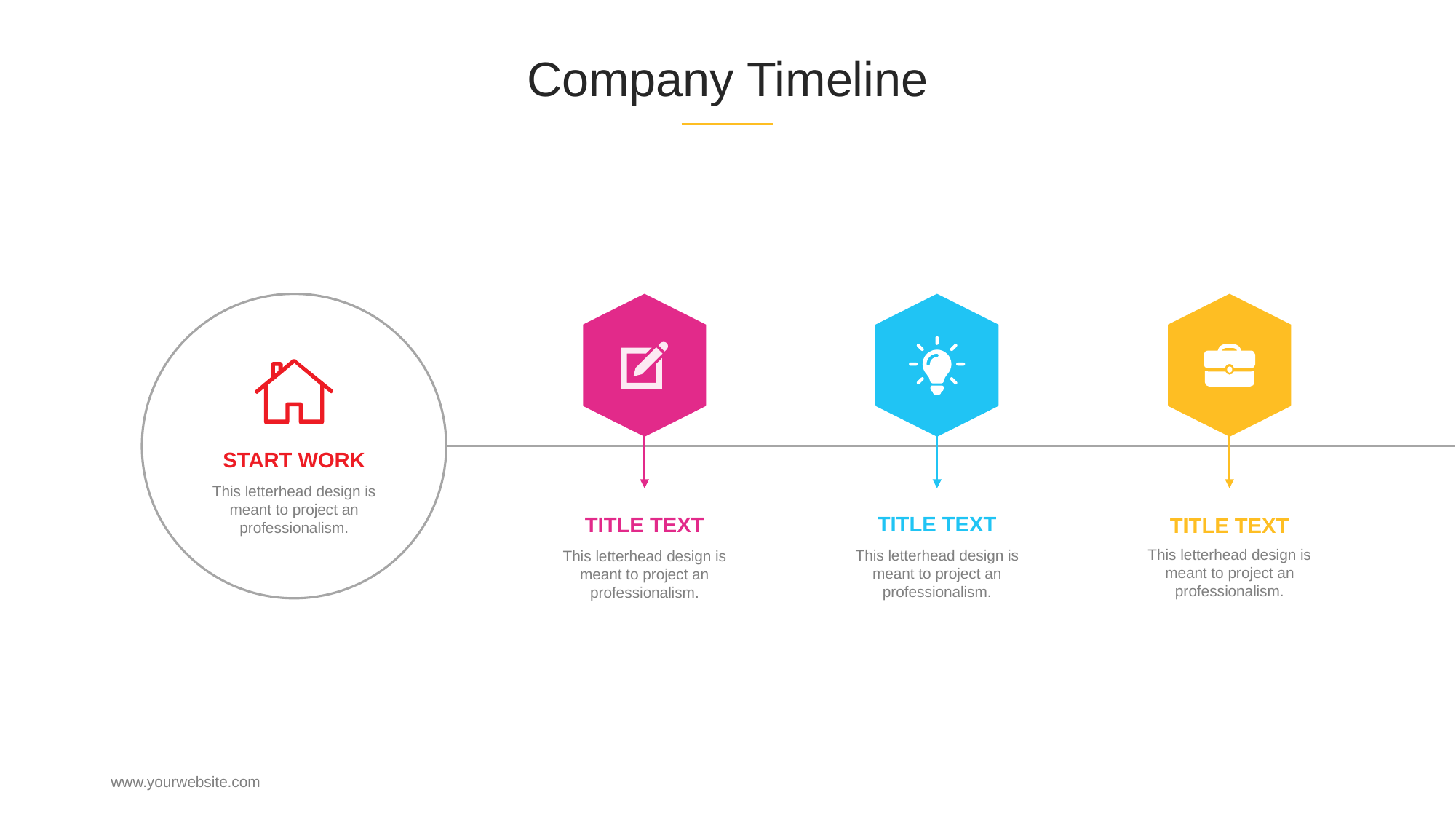

# Company Timeline

TITLE TEXT
This letterhead design is meant to project an professionalism.
TITLE TEXT
This letterhead design is meant to project an professionalism.
TITLE TEXT
This letterhead design is meant to project an professionalism.

START WORK
This letterhead design is meant to project an professionalism.
www.yourwebsite.com
9